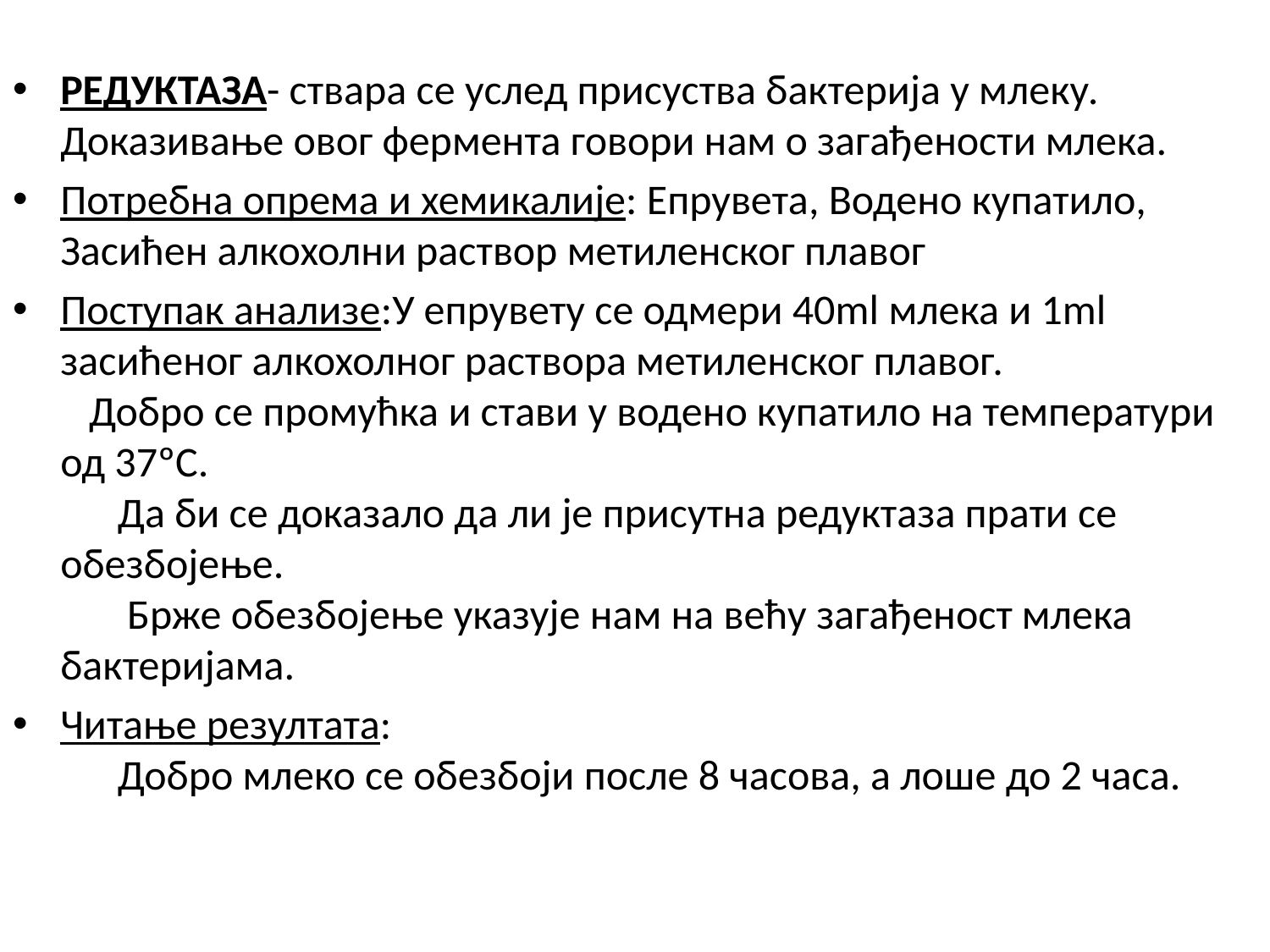

#
РЕДУКТАЗА- ствара се услед присуства бактерија у млеку. Доказивање овог фермента говори нам о загађености млека.
Потребна опрема и хемикалије: Епрувета, Водено купатило, Засићен алкохолни раствор метиленског плавог
Поступак анализе:У епрувету се одмери 40ml млека и 1ml засићеног алкохолног раствора метиленског плавог.                              Добро се промућка и стави у водено купатило на температури од 37ºС.                                                                                                                     Да би се доказало да ли је присутна редуктаза прати се обезбојење.                                                                                                              Брже обезбојење указује нам на већу загађеност млека бактеријама.
Читање резултата:                                                                                                 Добро млеко се обезбоји после 8 часова, а лоше до 2 часа.